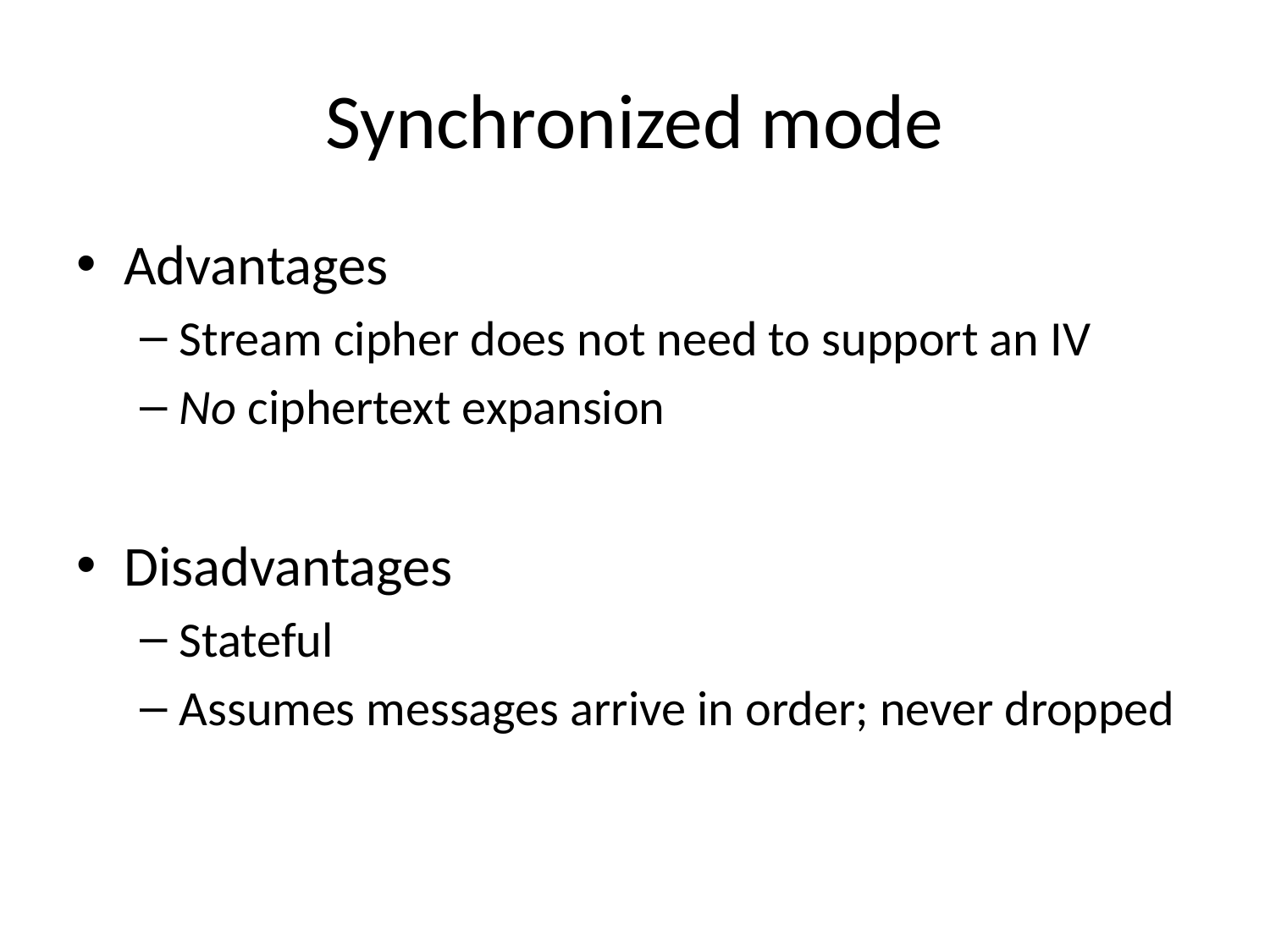

# Synchronized mode
Advantages
Stream cipher does not need to support an IV
No ciphertext expansion

Disadvantages
Stateful
Assumes messages arrive in order; never dropped